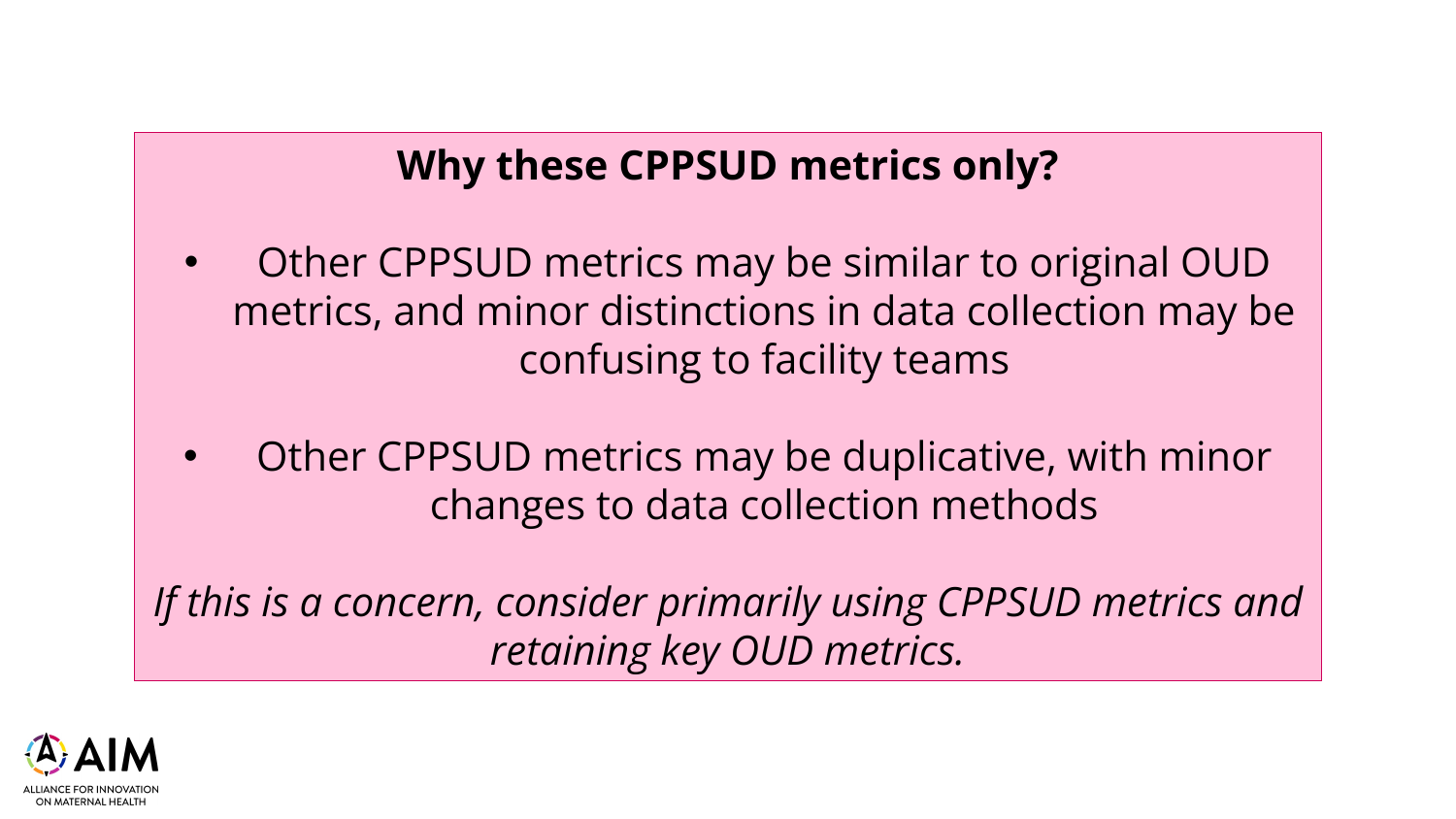

Why these CPPSUD metrics only?

Other CPPSUD metrics may be similar to original OUD metrics, and minor distinctions in data collection may be confusing to facility teams

Other CPPSUD metrics may be duplicative, with minor changes to data collection methods

If this is a concern, consider primarily using CPPSUD metrics and retaining key OUD metrics.
#